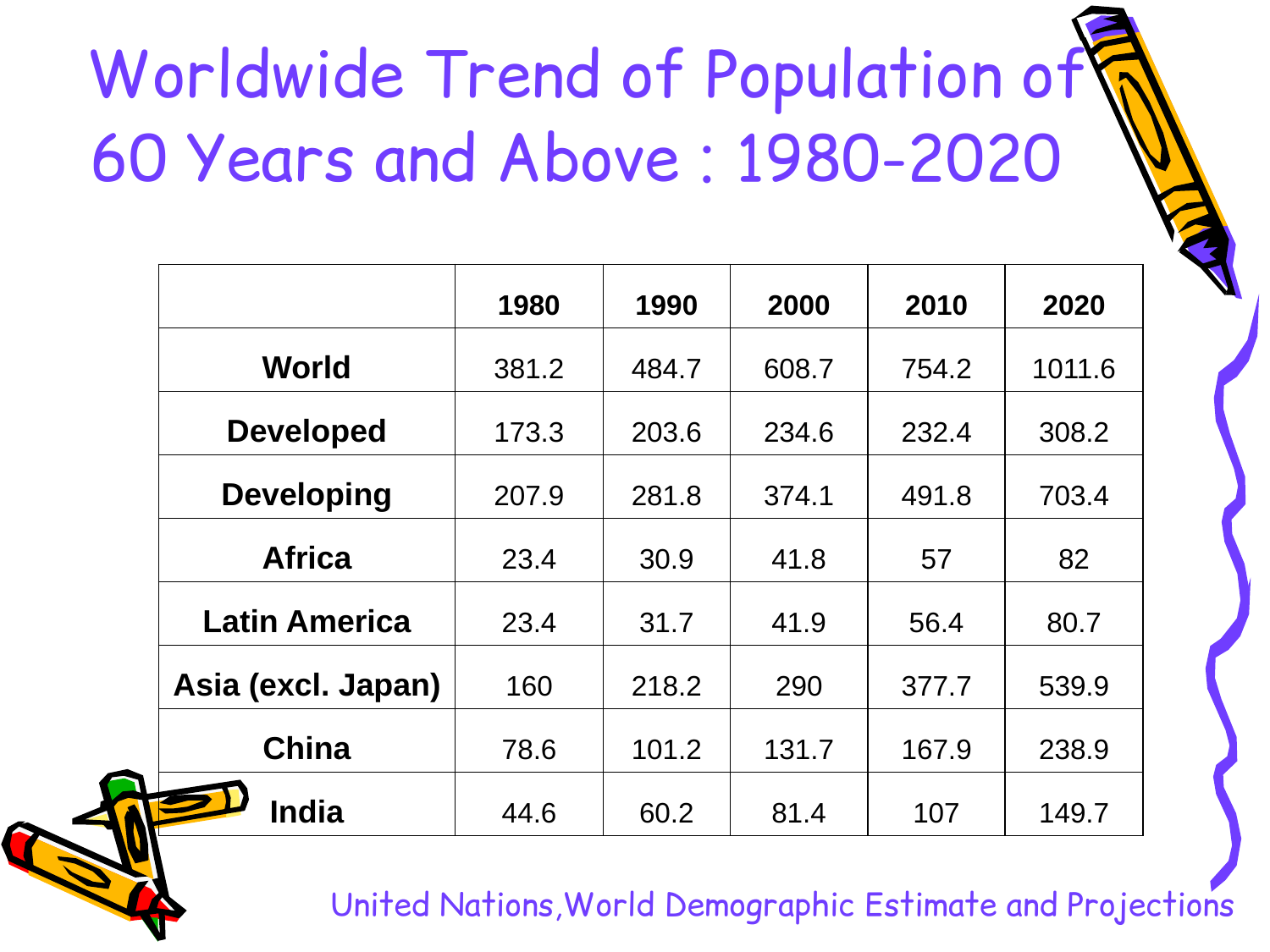

# Worldwide Trend of Population of 60 Years and Above : 1980-2020
|  | 1980 | 1990 | 2000 | 2010 | 2020 |
| --- | --- | --- | --- | --- | --- |
| World | 381.2 | 484.7 | 608.7 | 754.2 | 1011.6 |
| Developed | 173.3 | 203.6 | 234.6 | 232.4 | 308.2 |
| Developing | 207.9 | 281.8 | 374.1 | 491.8 | 703.4 |
| Africa | 23.4 | 30.9 | 41.8 | 57 | 82 |
| Latin America | 23.4 | 31.7 | 41.9 | 56.4 | 80.7 |
| Asia (excl. Japan) | 160 | 218.2 | 290 | 377.7 | 539.9 |
| China | 78.6 | 101.2 | 131.7 | 167.9 | 238.9 |
| India | 44.6 | 60.2 | 81.4 | 107 | 149.7 |
United Nations,World Demographic Estimate and Projections